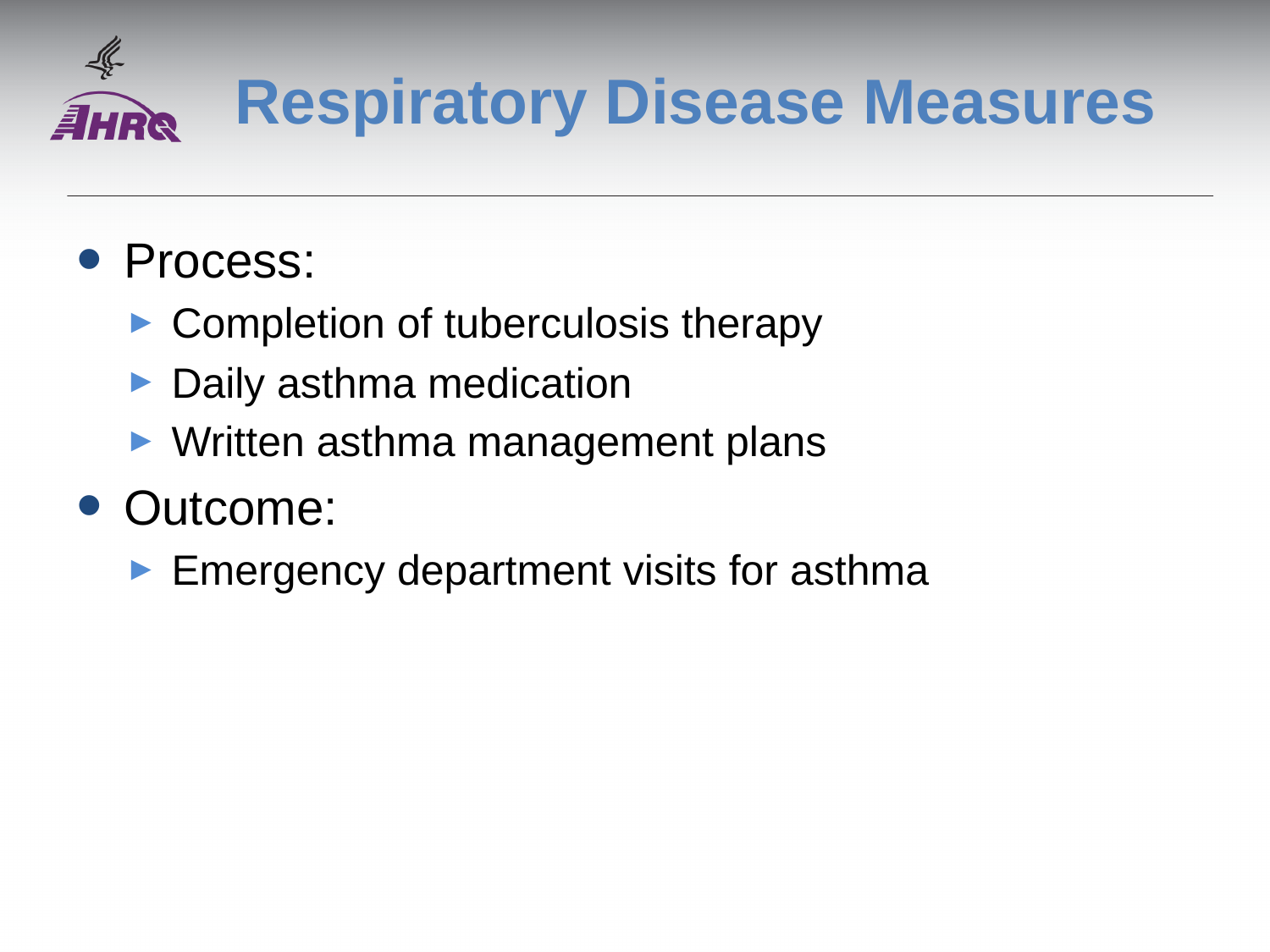

# Respiratory Disease Measures
Process:
Completion of tuberculosis therapy
Daily asthma medication
Written asthma management plans
Outcome:
Emergency department visits for asthma